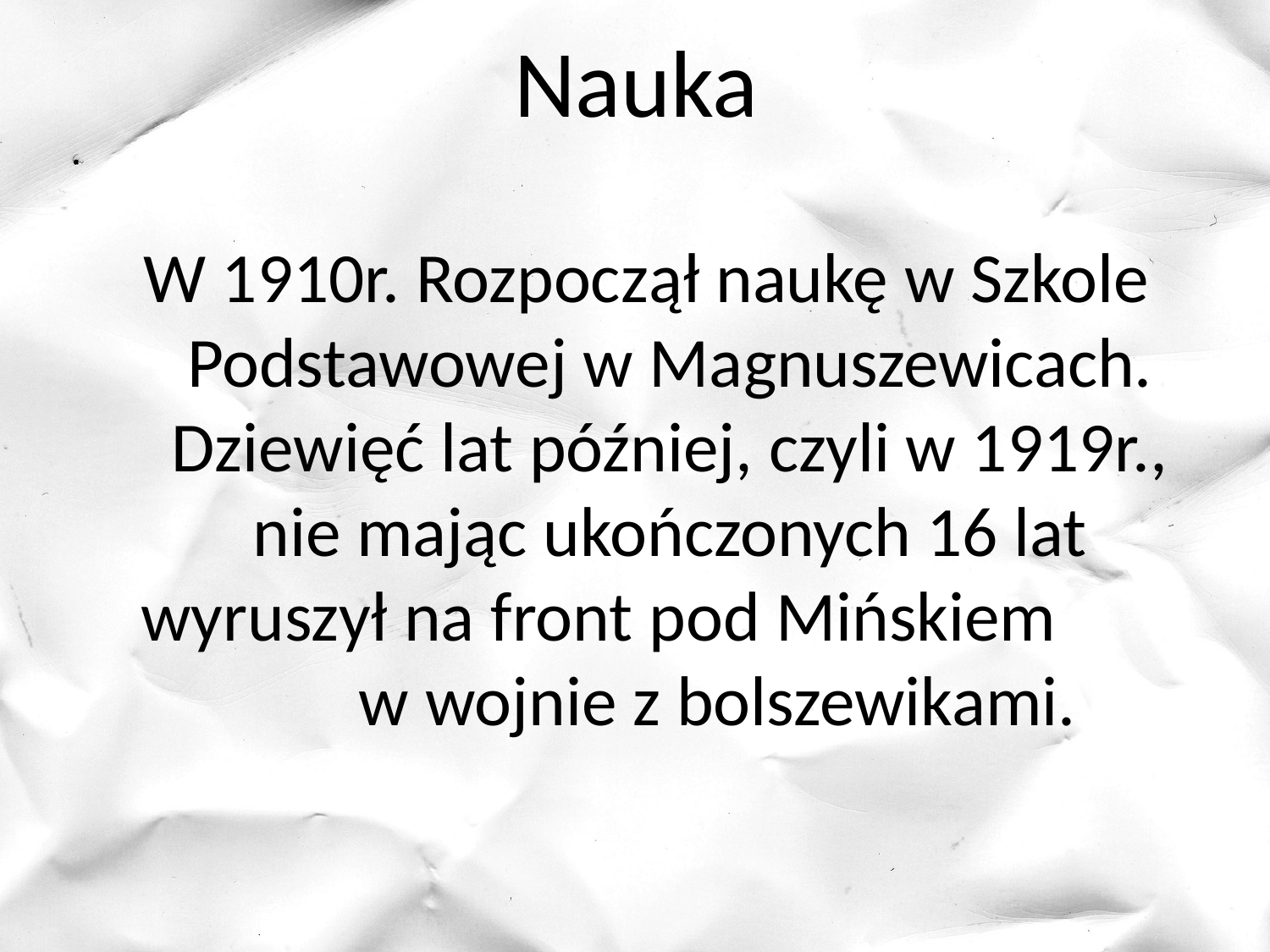

Nauka
W 1910r. Rozpoczął naukę w Szkole Podstawowej w Magnuszewicach. Dziewięć lat później, czyli w 1919r., nie mając ukończonych 16 lat wyruszył na front pod Mińskiem                w wojnie z bolszewikami.